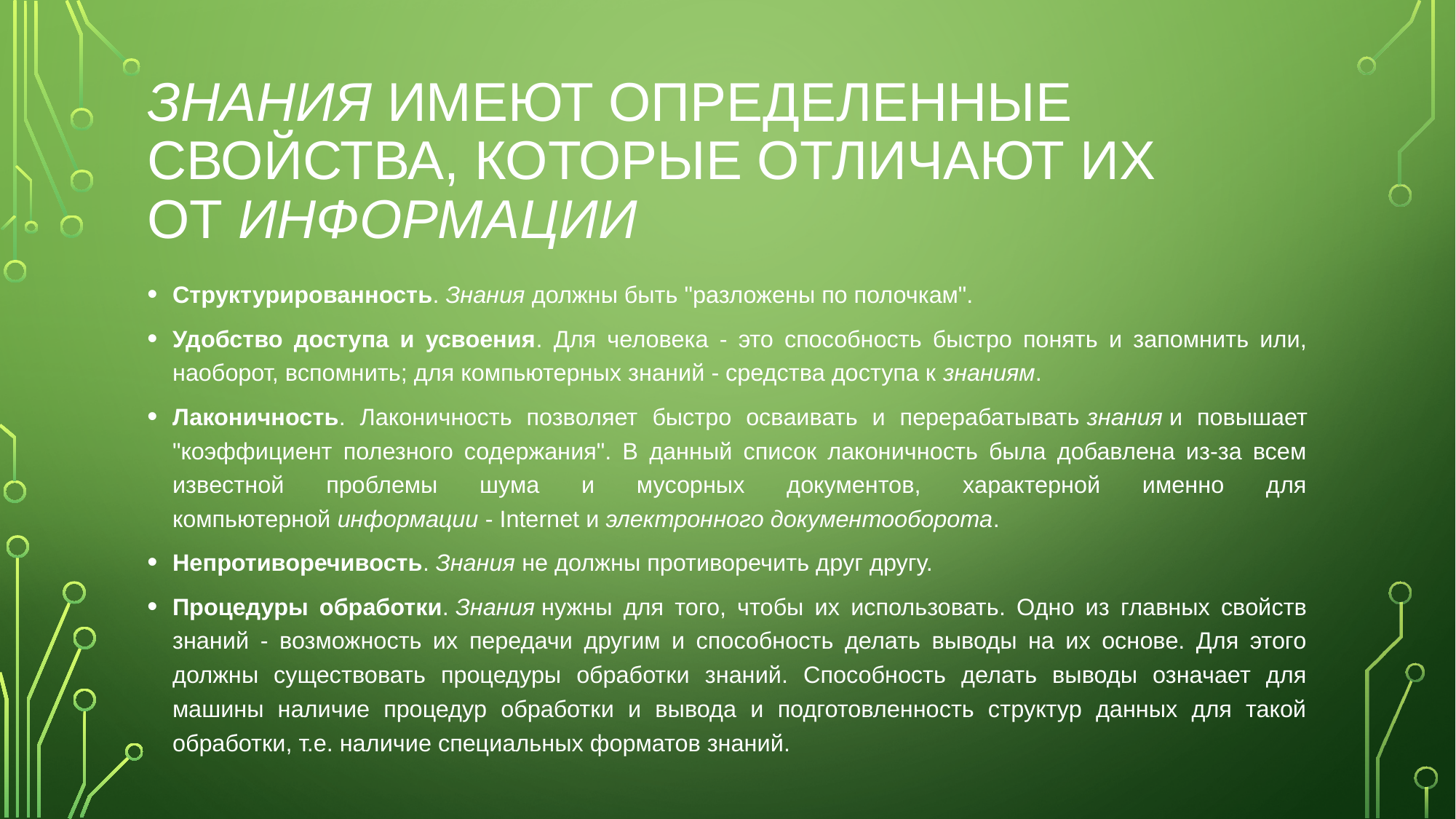

# Знания имеют определенные свойства, которые отличают их от информации
Структурированность. Знания должны быть "разложены по полочкам".
Удобство доступа и усвоения. Для человека - это способность быстро понять и запомнить или, наоборот, вспомнить; для компьютерных знаний - средства доступа к знаниям.
Лаконичность. Лаконичность позволяет быстро осваивать и перерабатывать знания и повышает "коэффициент полезного содержания". В данный список лаконичность была добавлена из-за всем известной проблемы шума и мусорных документов, характерной именно для компьютерной информации - Internet и электронного документооборота.
Непротиворечивость. Знания не должны противоречить друг другу.
Процедуры обработки. Знания нужны для того, чтобы их использовать. Одно из главных свойств знаний - возможность их передачи другим и способность делать выводы на их основе. Для этого должны существовать процедуры обработки знаний. Способность делать выводы означает для машины наличие процедур обработки и вывода и подготовленность структур данных для такой обработки, т.е. наличие специальных форматов знаний.